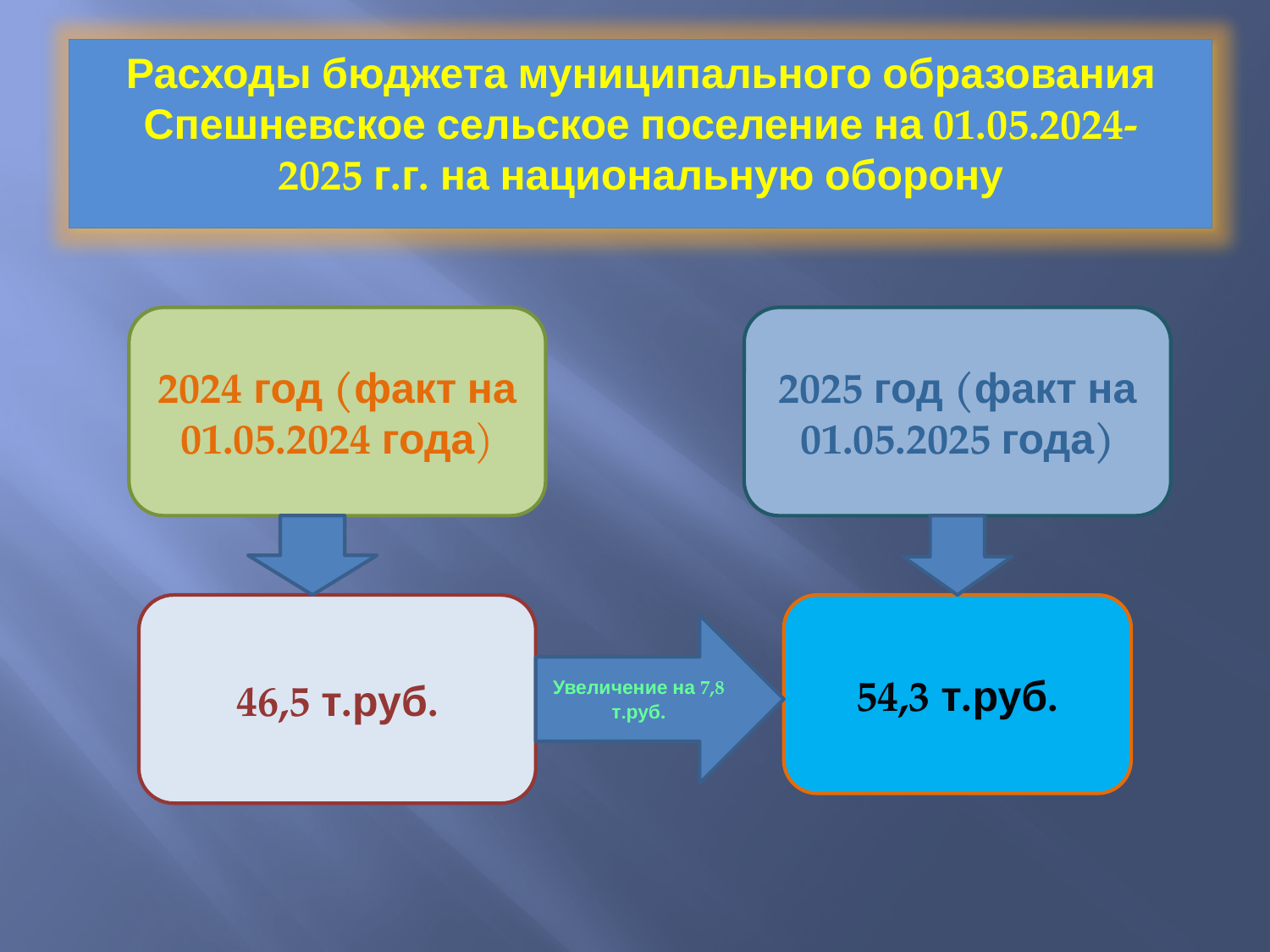

Расходы бюджета муниципального образования Спешневское сельское поселение на 01.05.2024-
2025 г.г. на национальную оборону
2024 год (факт на 01.05.2024 года)
2025 год (факт на 01.05.2025 года)

46,5 т.руб.
54,3 т.руб.
Увеличение на 7,8 т.руб.